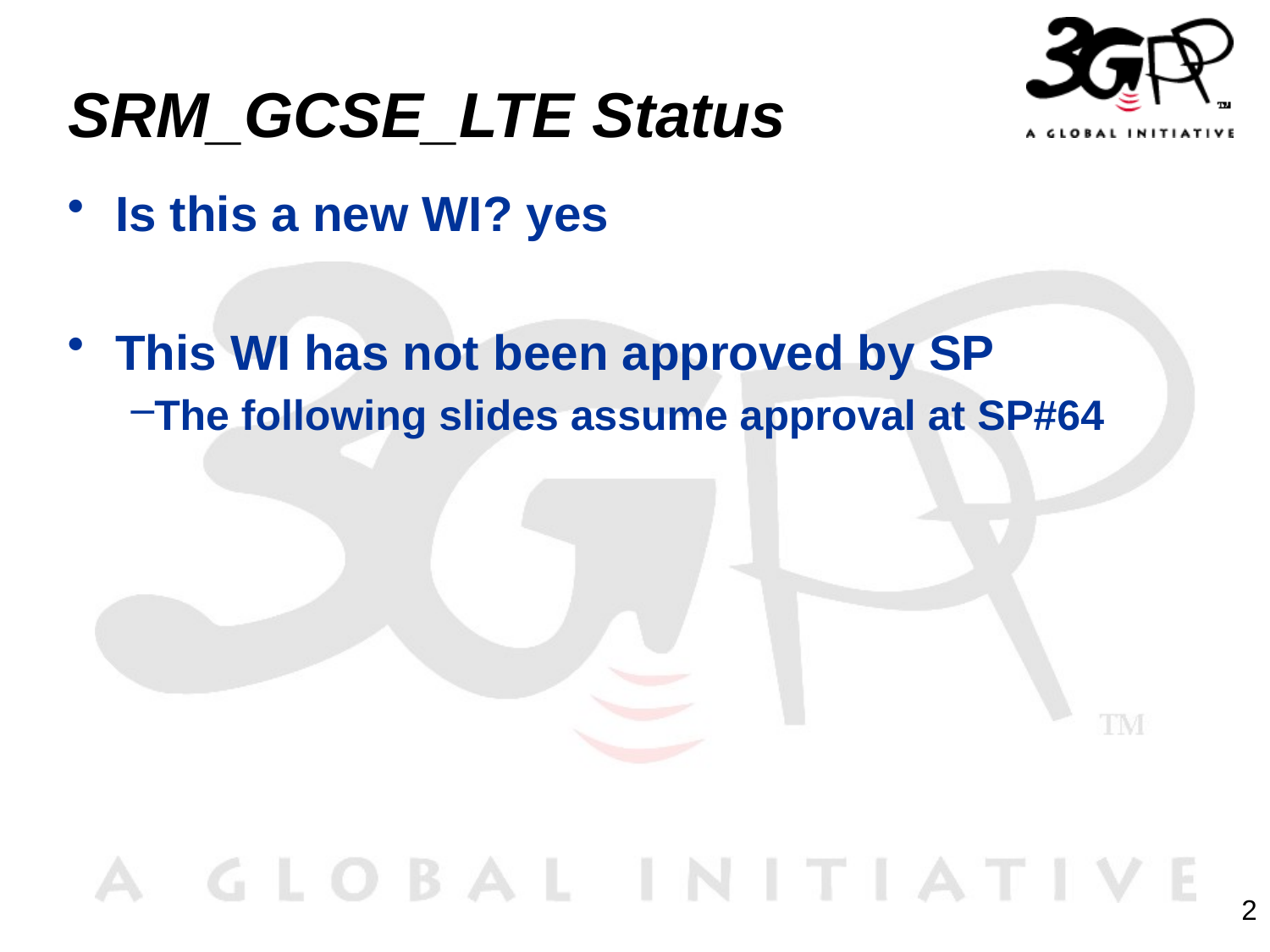

# SRM_GCSE_LTE Status
Is this a new WI? yes

This WI has not been approved by SP
The following slides assume approval at SP#64
2